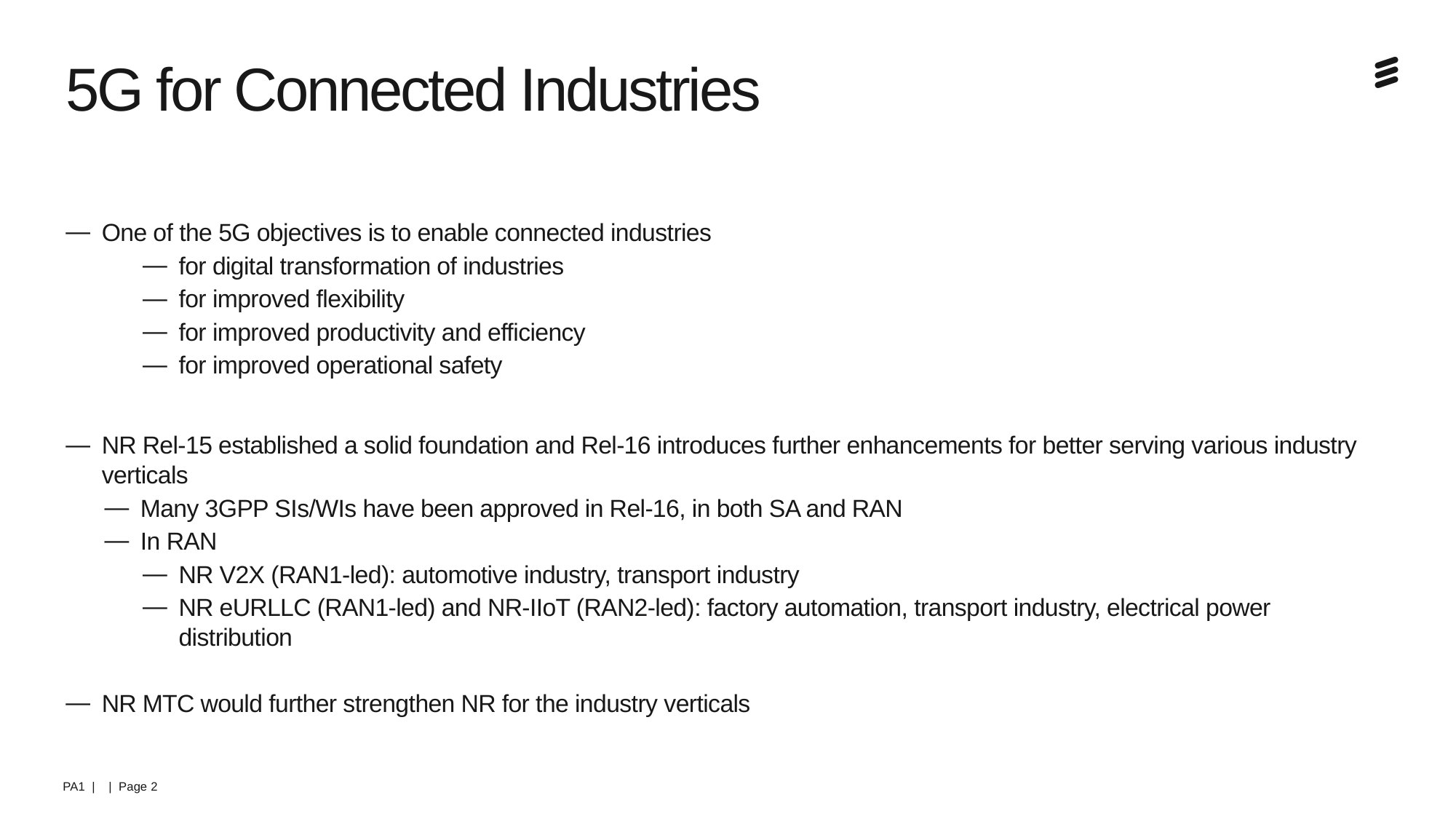

# 5G for Connected Industries
One of the 5G objectives is to enable connected industries
for digital transformation of industries
for improved flexibility
for improved productivity and efficiency
for improved operational safety

NR Rel-15 established a solid foundation and Rel-16 introduces further enhancements for better serving various industry verticals
Many 3GPP SIs/WIs have been approved in Rel-16, in both SA and RAN
In RAN
NR V2X (RAN1-led): automotive industry, transport industry
NR eURLLC (RAN1-led) and NR-IIoT (RAN2-led): factory automation, transport industry, electrical power distribution

NR MTC would further strengthen NR for the industry verticals